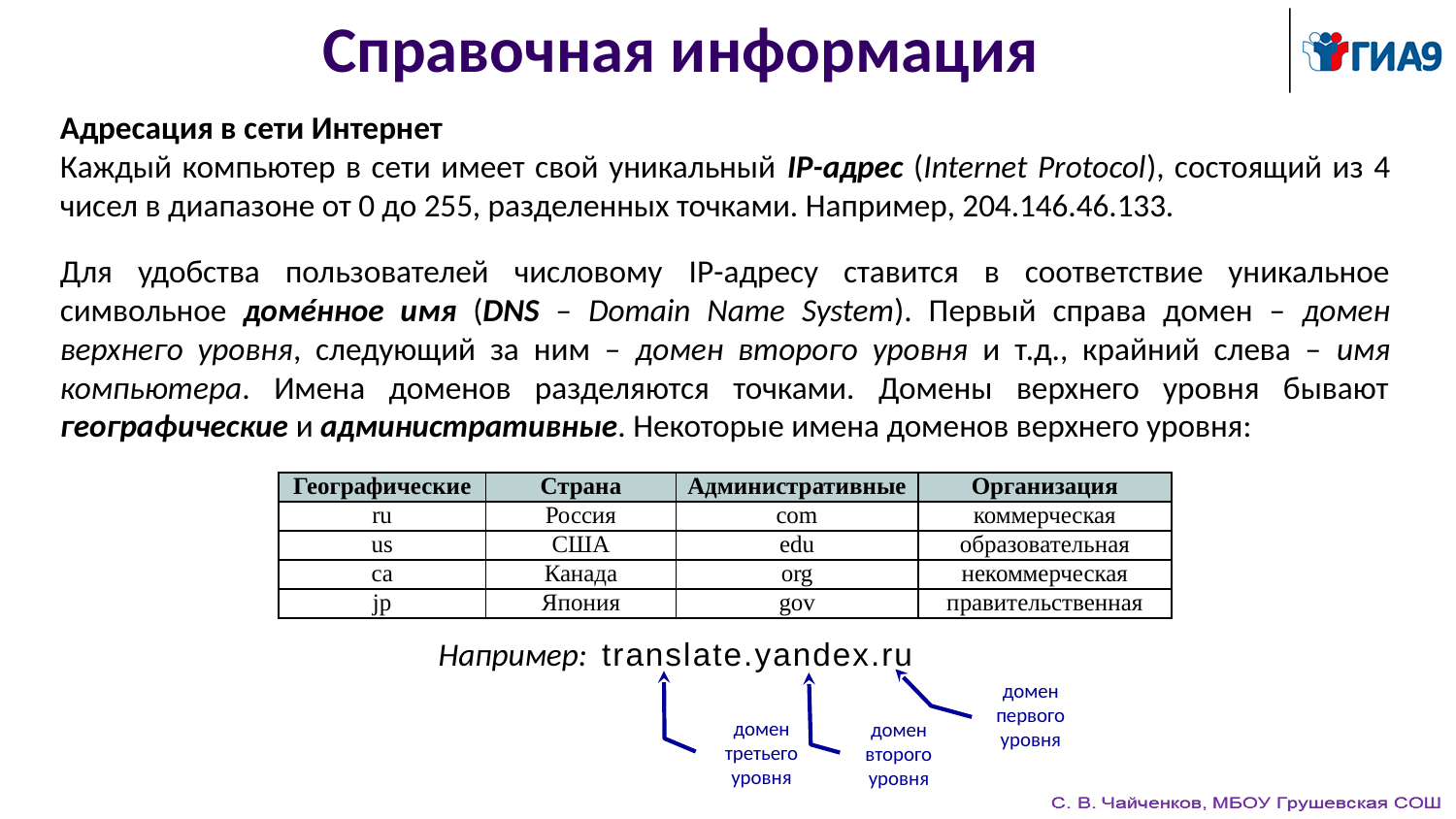

# Справочная информация
Адресация в сети Интернет
Каждый компьютер в сети имеет свой уникальный IP-адрес (Internet Protocol), состоящий из 4 чисел в диапазоне от 0 до 255, разделенных точками. Например, 204.146.46.133.
Для удобства пользователей числовому IP-адресу ставится в соответствие уникальное символьное домéнное имя (DNS – Domain Name System). Первый справа домен – домен верхнего уровня, следующий за ним – домен второго уровня и т.д., крайний слева – имя компьютера. Имена доменов разделяются точками. Домены верхнего уровня бывают географические и административные. Некоторые имена доменов верхнего уровня:
| Географические | Страна | Административные | Организация |
| --- | --- | --- | --- |
| ru | Россия | com | коммерческая |
| us | США | edu | образовательная |
| ca | Канада | org | некоммерческая |
| jp | Япония | gov | правительственная |
Например:  translate.yandex.ru
домен первого уровня
домен третьего уровня
домен второго уровня